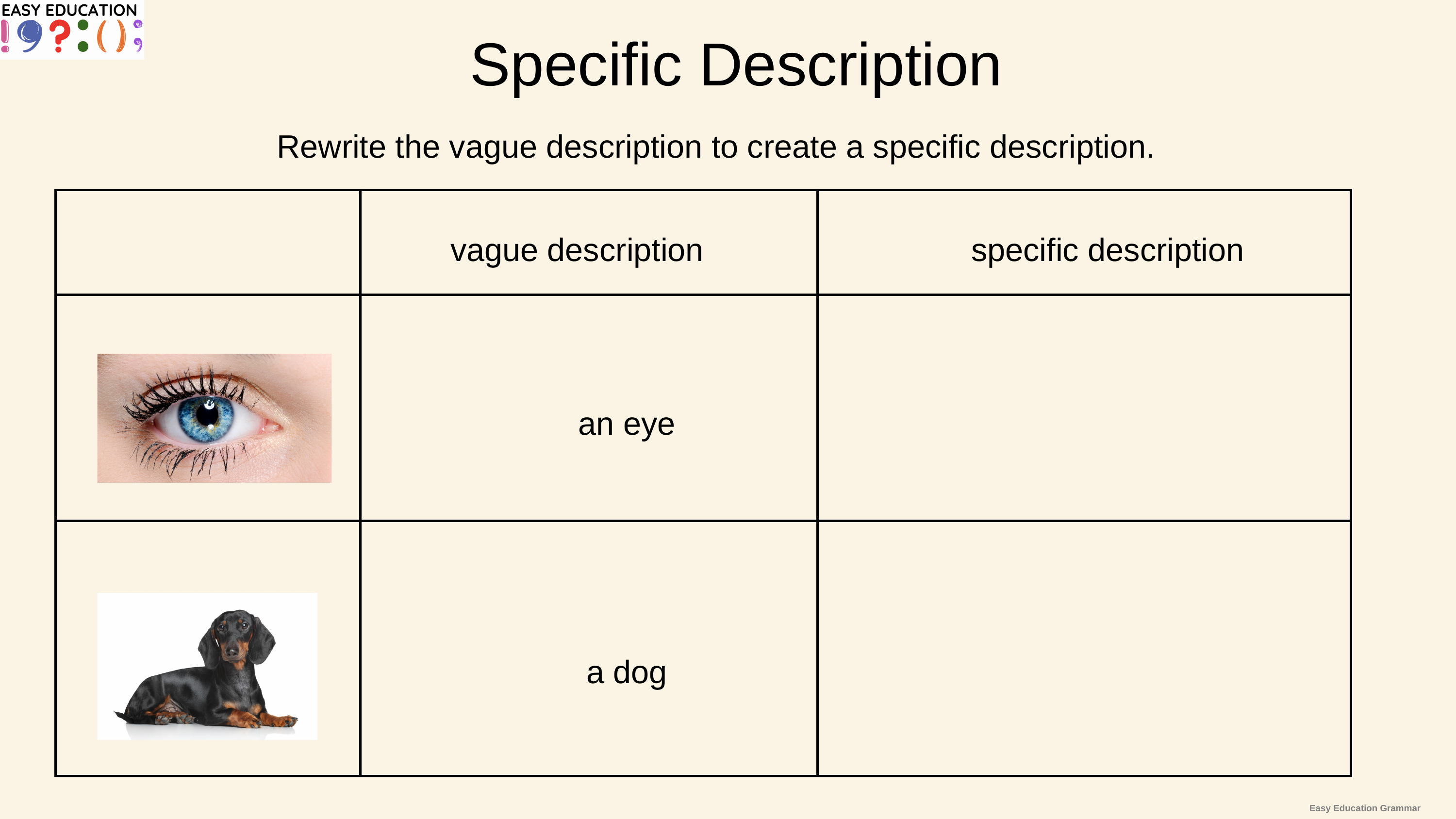

Specific Description
Rewrite the vague description to create a specific description.
|  |  |  |
| --- | --- | --- |
|  |  |  |
|  |  |  |
vague description
specific description

an eye

a dog